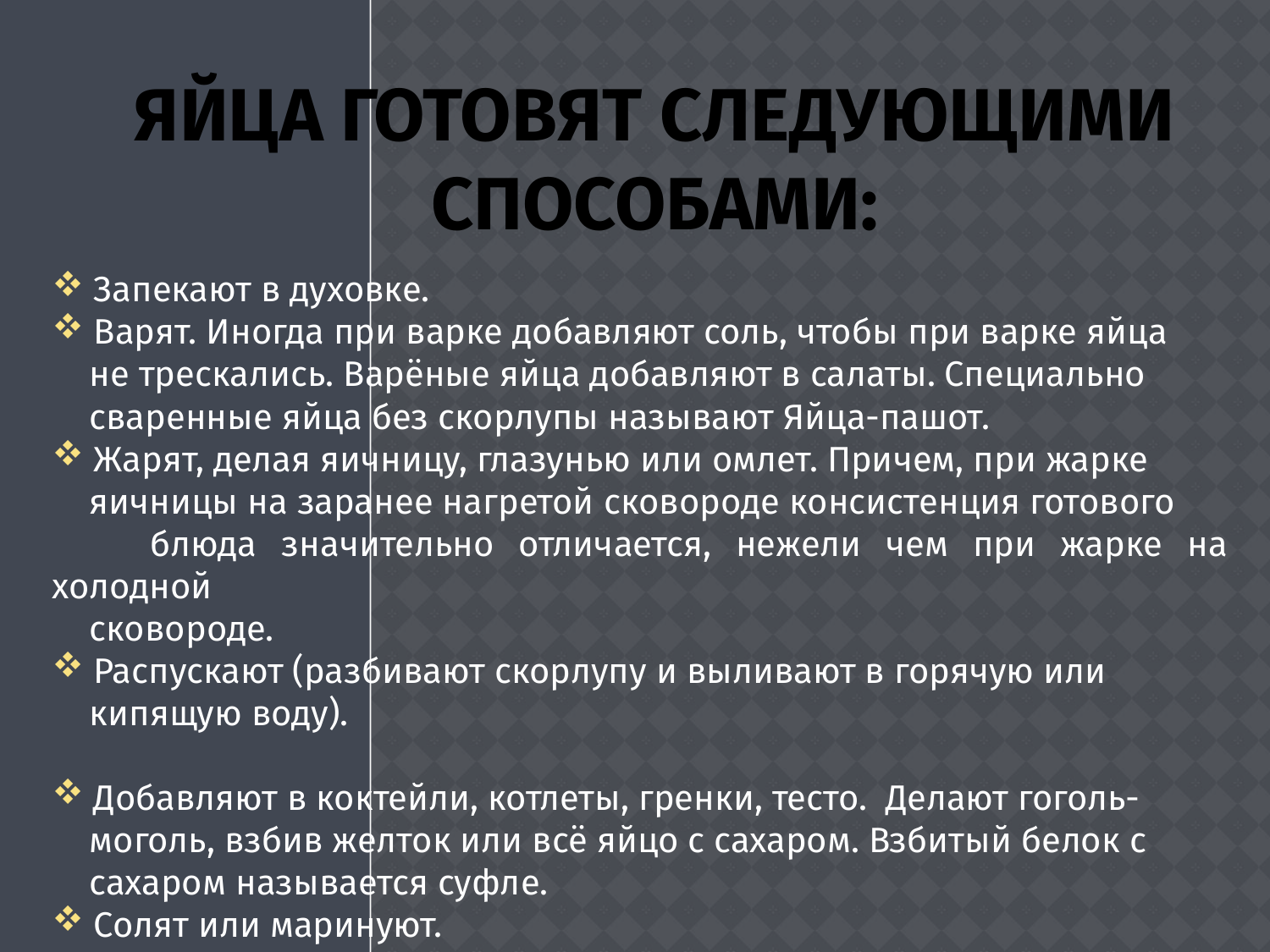

# Яйца готовят следующими способами:

 Запекают в духовке.
 Варят. Иногда при варке добавляют соль, чтобы при варке яйца
    не трескались. Варёные яйца добавляют в салаты. Специально
    сваренные яйца без скорлупы называют Яйца-пашот.
 Жарят, делая яичницу, глазунью или омлет. Причем, при жарке
    яичницы на заранее нагретой сковороде консистенция готового
    блюда значительно отличается, нежели чем при жарке на холодной
    сковороде.
 Распускают (разбивают скорлупу и выливают в горячую или
    кипящую воду).

 Добавляют в коктейли, котлеты, гренки, тесто.  Делают гоголь-
    моголь, взбив желток или всё яйцо с сахаром. Взбитый белок с
    сахаром называется суфле.
 Солят или маринуют.